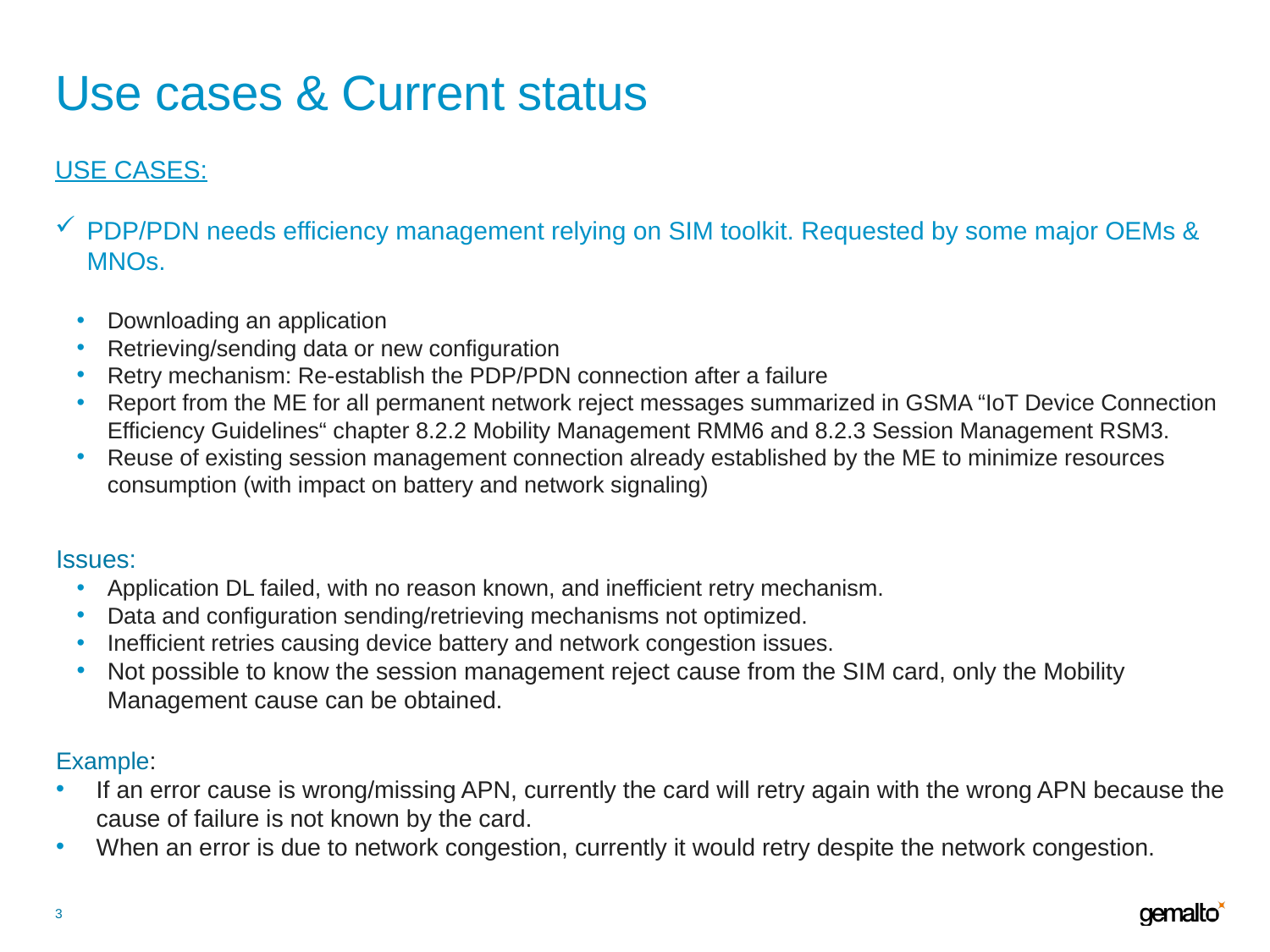

# Use cases & Current status
USE CASES:

PDP/PDN needs efficiency management relying on SIM toolkit. Requested by some major OEMs & MNOs.

Downloading an application
Retrieving/sending data or new configuration
Retry mechanism: Re-establish the PDP/PDN connection after a failure
Report from the ME for all permanent network reject messages summarized in GSMA “IoT Device Connection Efficiency Guidelines“ chapter 8.2.2 Mobility Management RMM6 and 8.2.3 Session Management RSM3.
Reuse of existing session management connection already established by the ME to minimize resources consumption (with impact on battery and network signaling)

Issues:
Application DL failed, with no reason known, and inefficient retry mechanism.
Data and configuration sending/retrieving mechanisms not optimized.
Inefficient retries causing device battery and network congestion issues.
Not possible to know the session management reject cause from the SIM card, only the Mobility Management cause can be obtained.

Example:
If an error cause is wrong/missing APN, currently the card will retry again with the wrong APN because the cause of failure is not known by the card.
When an error is due to network congestion, currently it would retry despite the network congestion.
3